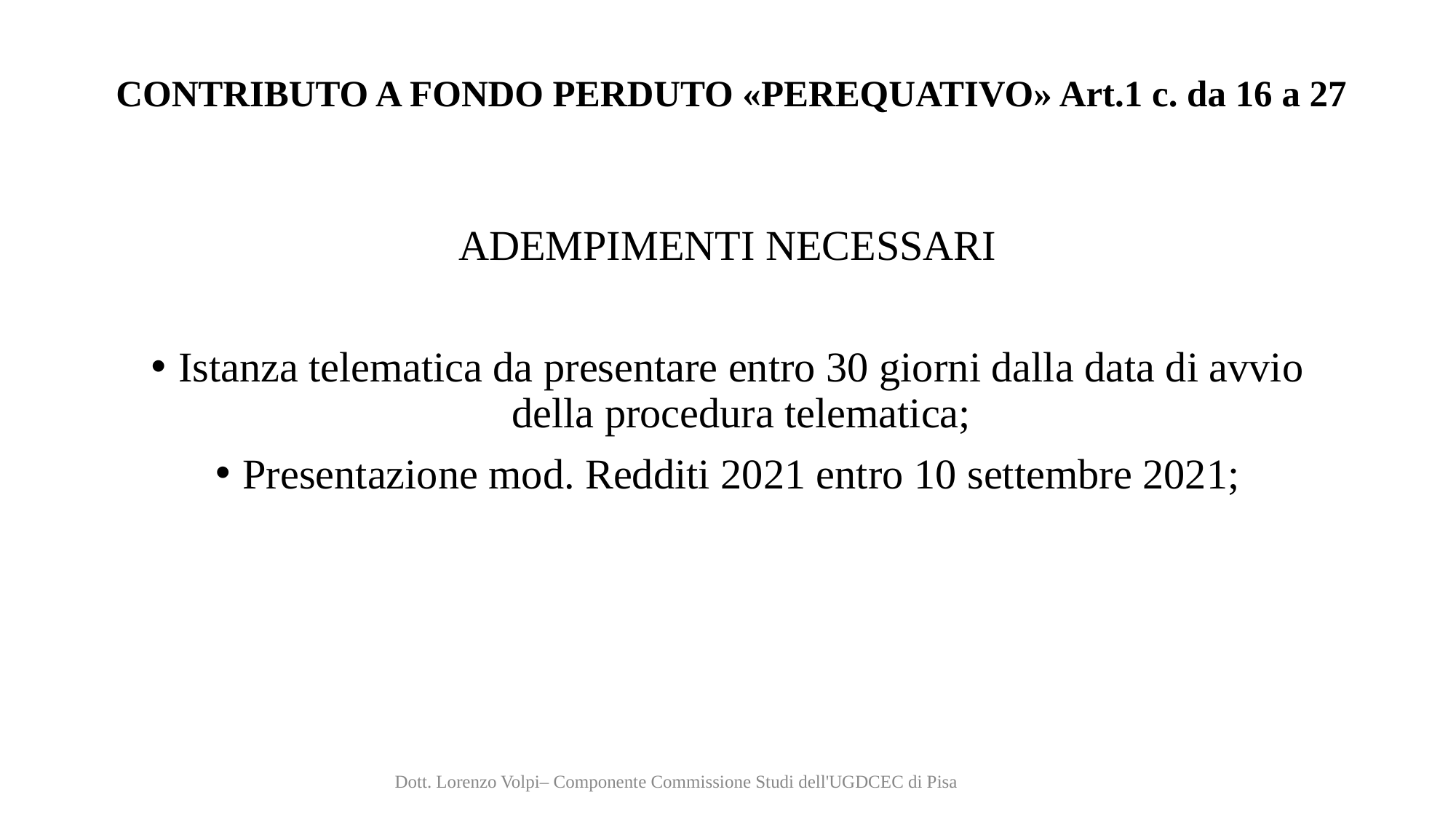

#
 CONTRIBUTO A FONDO PERDUTO «PEREQUATIVO» Art.1 c. da 16 a 27

ADEMPIMENTI NECESSARI

Istanza telematica da presentare entro 30 giorni dalla data di avvio della procedura telematica;
Presentazione mod. Redditi 2021 entro 10 settembre 2021;

Dott. Lorenzo Volpi– Componente Commissione Studi dell'UGDCEC di Pisa